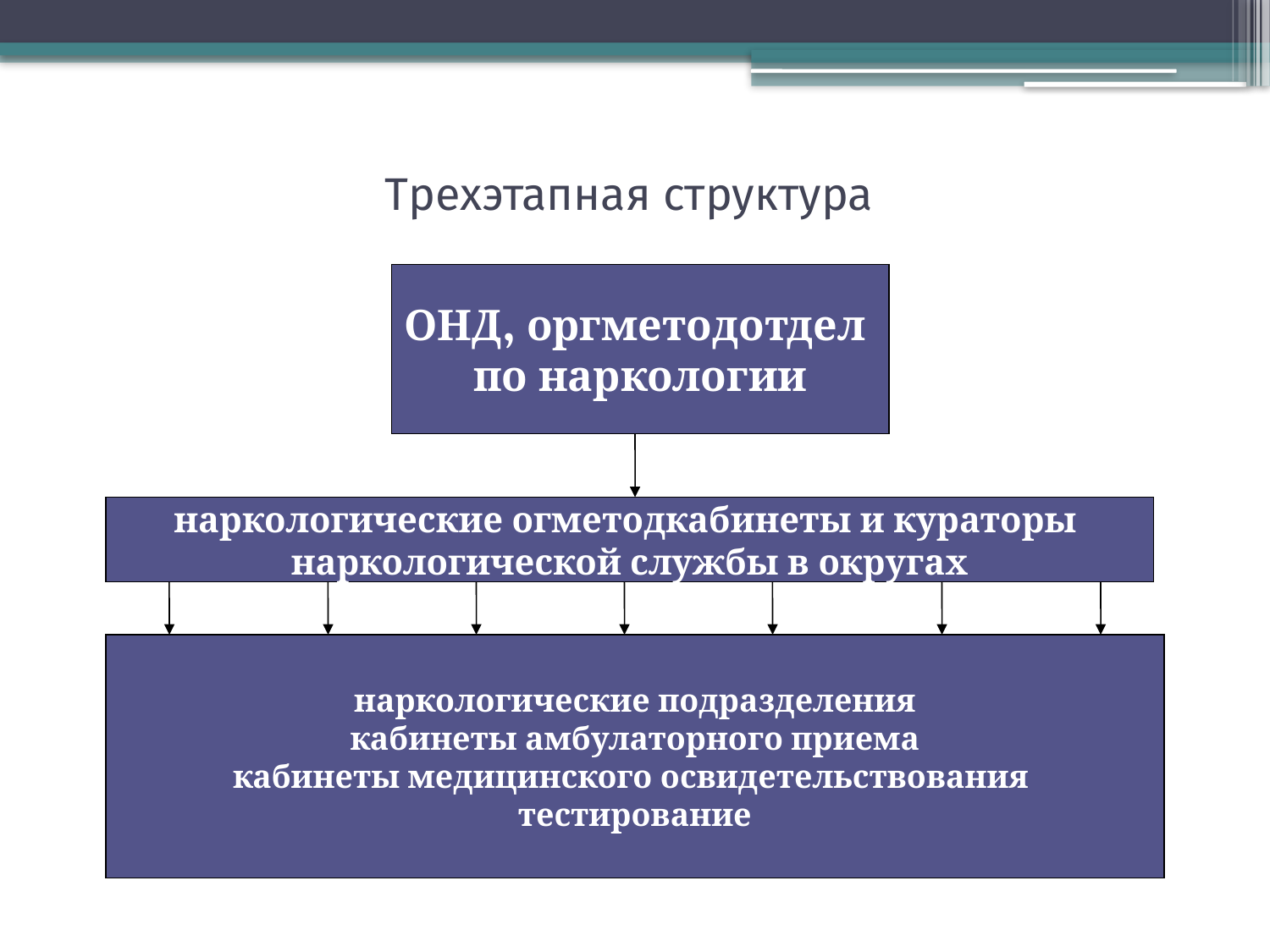

# Трехэтапная структура
ОНД, оргметодотдел
по наркологии

наркологические огметодкабинеты и кураторы
наркологической службы в округах

наркологические подразделения
кабинеты амбулаторного приема
кабинеты медицинского освидетельствования
тестирование